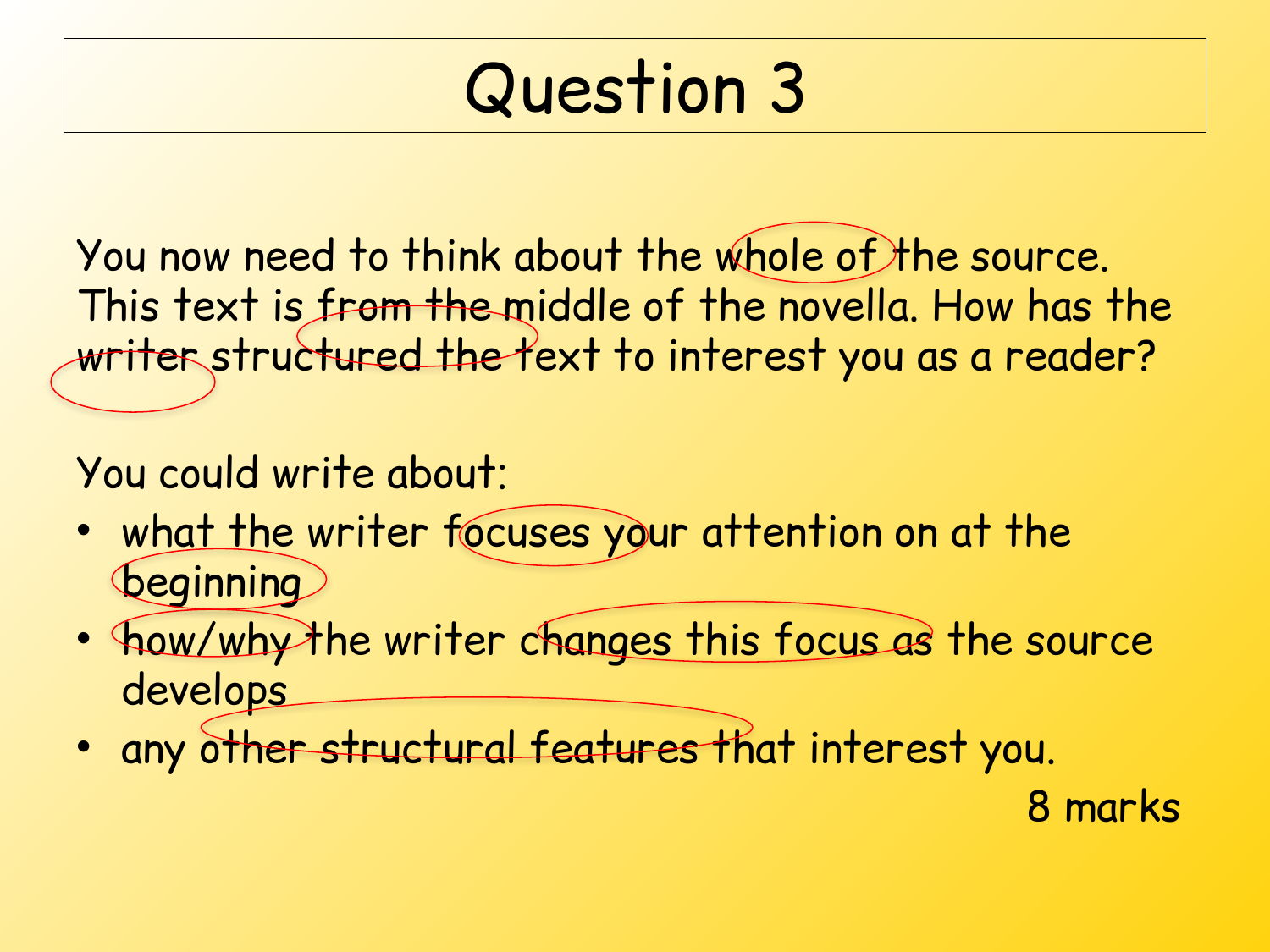

# Question 3
You now need to think about the whole of the source. This text is from the middle of the novella. How has the writer structured the text to interest you as a reader?

You could write about:
what the writer focuses your attention on at the beginning
how/why the writer changes this focus as the source develops
any other structural features that interest you.
8 marks